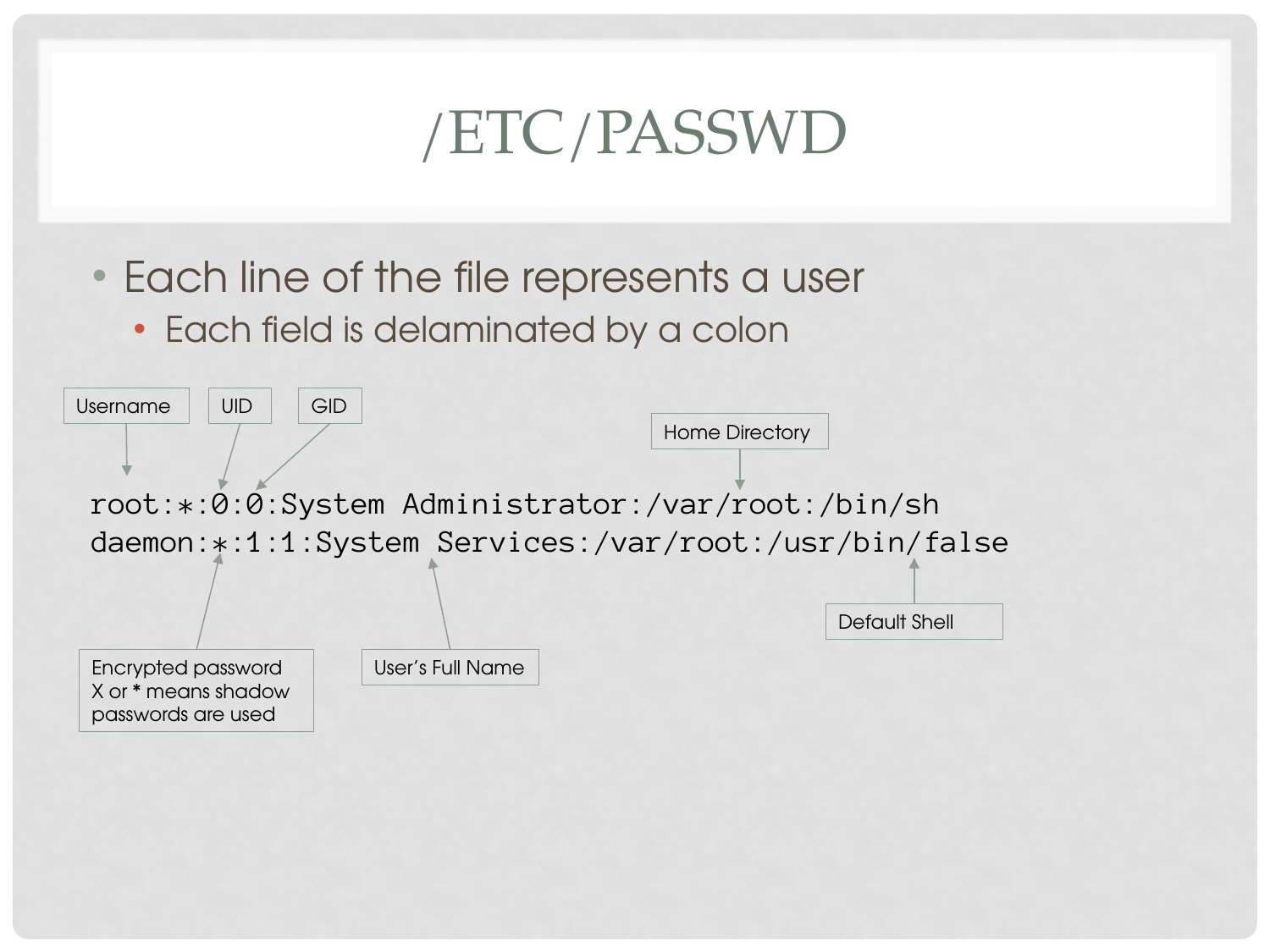

# /etc/passwd
Each line of the file represents a user
Each field is delaminated by a colon
Username
UID
GID
Home Directory
root:*:0:0:System Administrator:/var/root:/bin/sh
daemon:*:1:1:System Services:/var/root:/usr/bin/false

Default Shell
Encrypted password
X or * means shadow passwords are used
User’s Full Name